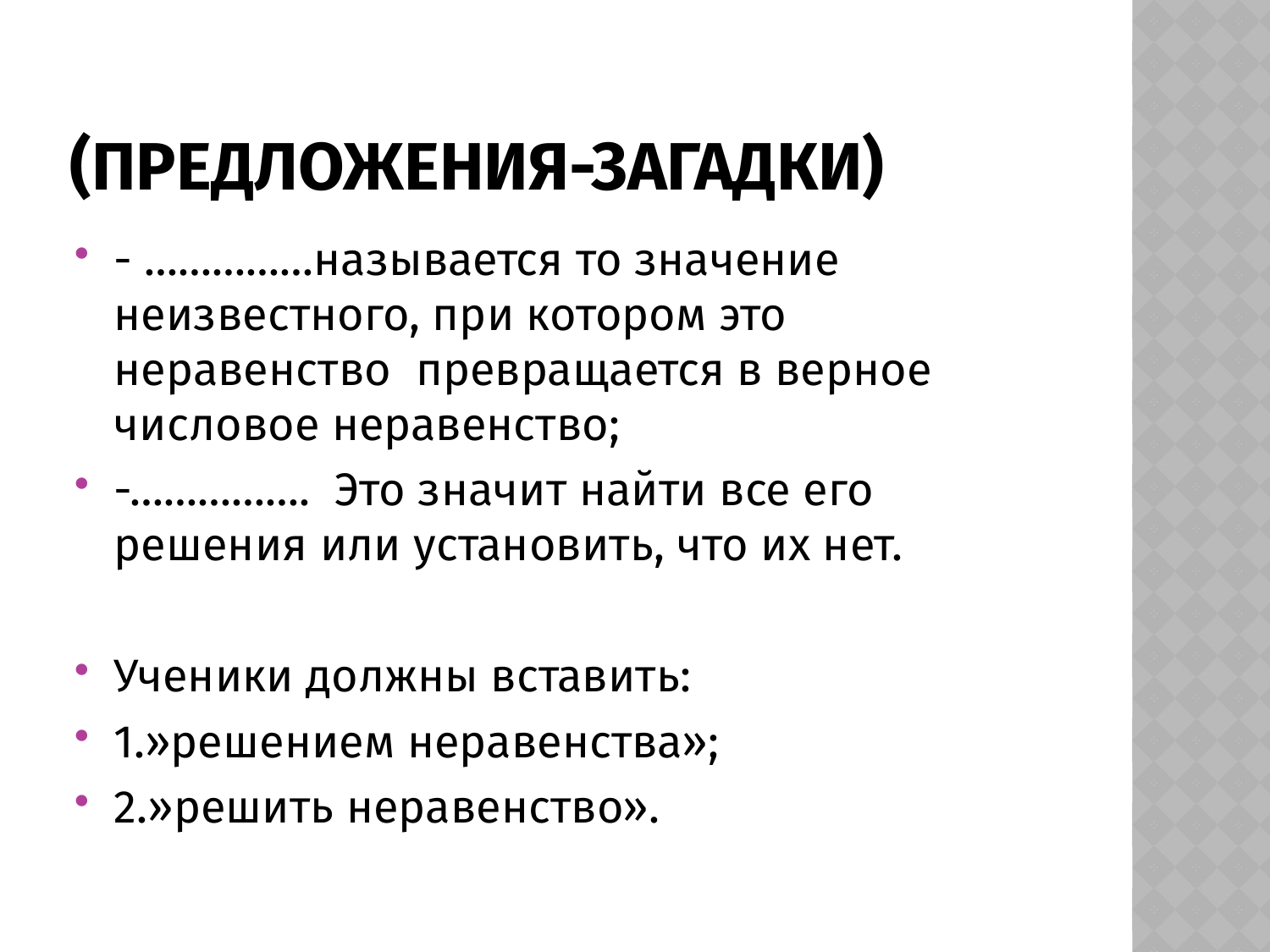

# (предложения-загадки)
- ……………называется то значение неизвестного, при котором это неравенство  превращается в верное числовое неравенство;
-…………….  Это значит найти все его решения или установить, что их нет.

Ученики должны вставить:
1.»решением неравенства»;
2.»решить неравенство».